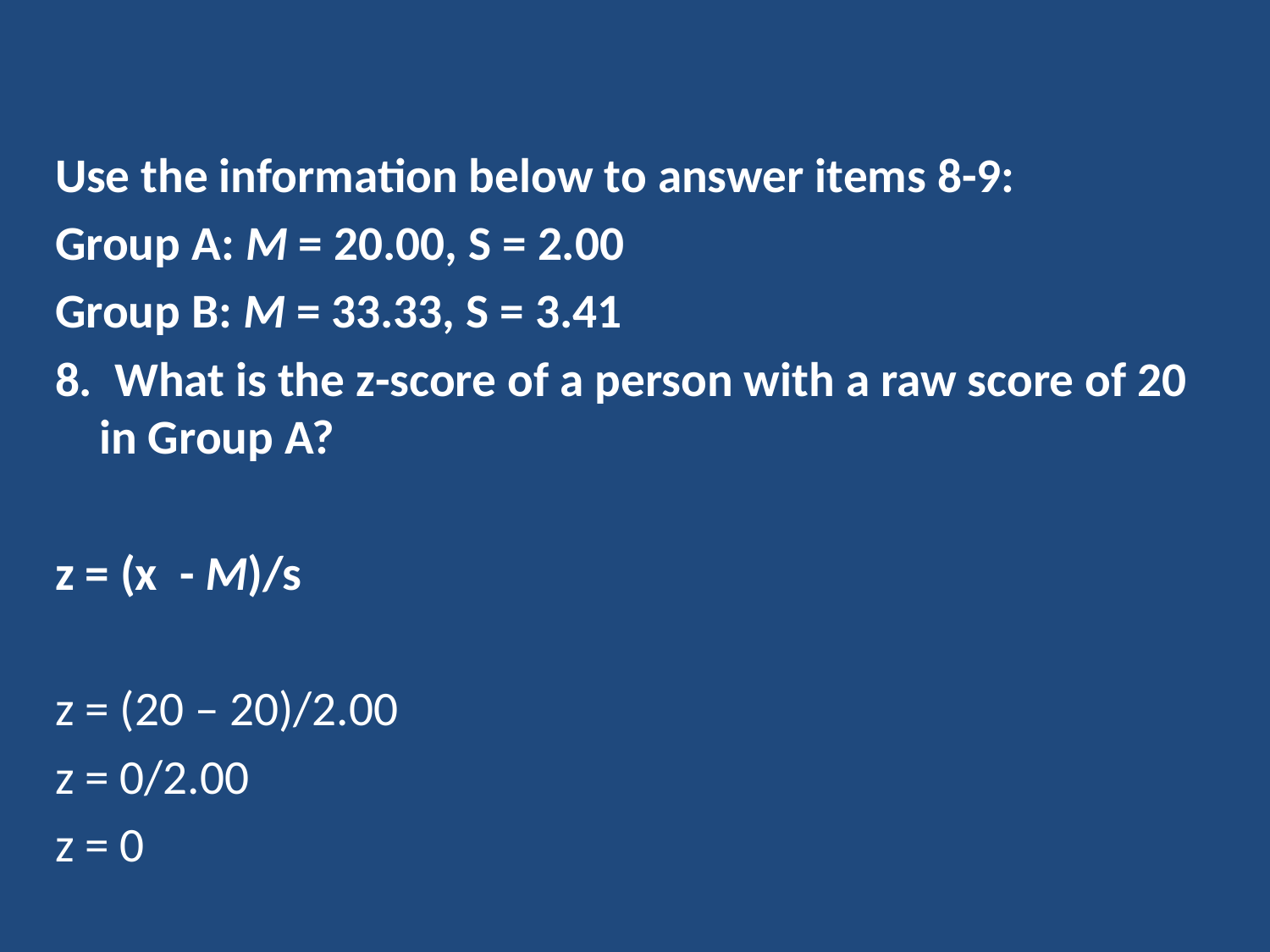

Use the information below to answer items 8-9:
Group A: M = 20.00, S = 2.00
Group B: M = 33.33, S = 3.41
8.  What is the z-score of a person with a raw score of 20 in Group A?

z = (x  - M)/s

z = (20 – 20)/2.00
z = 0/2.00
z = 0